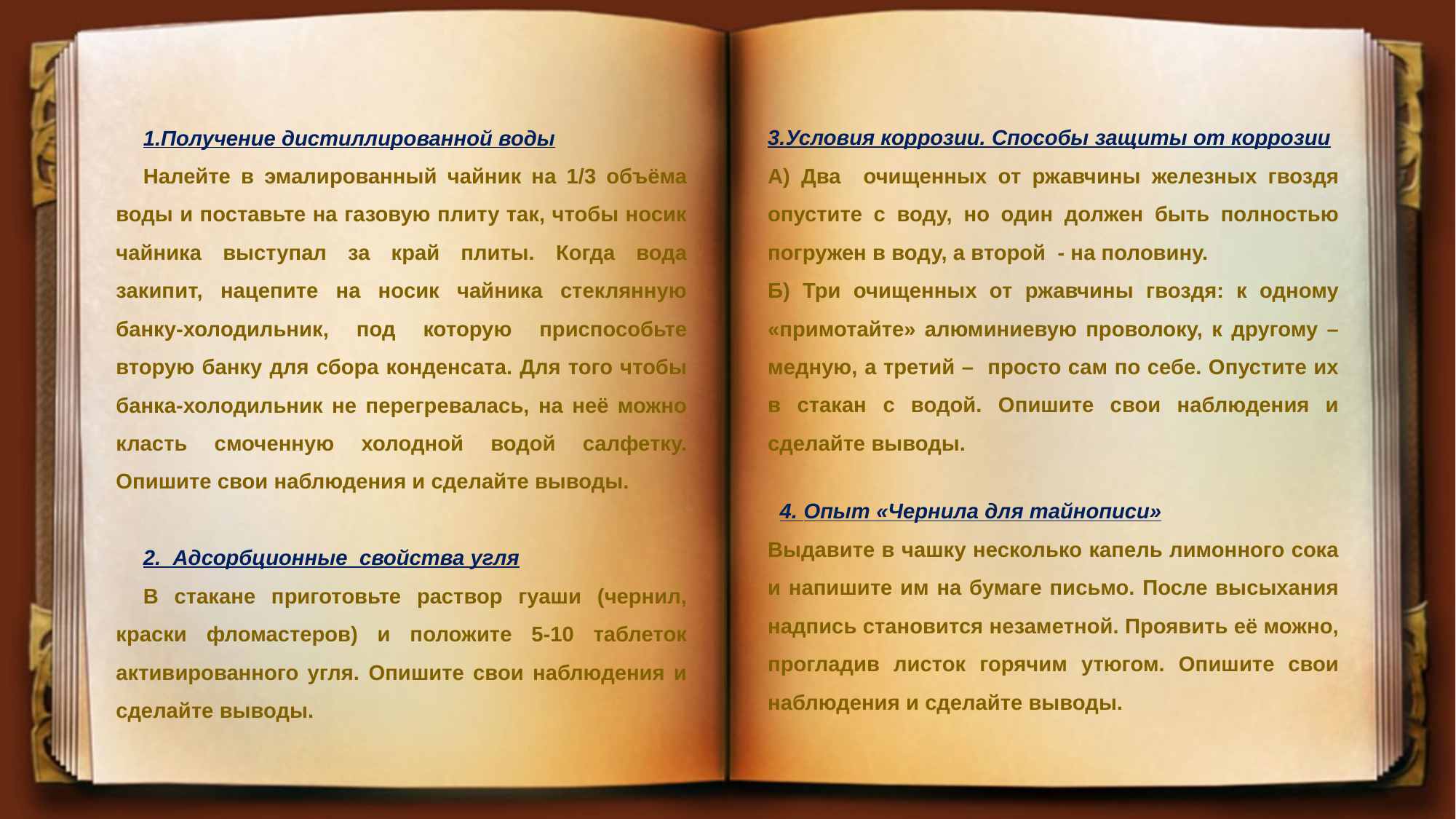

3.Условия коррозии. Способы защиты от коррозии
А) Два  очищенных от ржавчины железных гвоздя опустите с воду, но один должен быть полностью погружен в воду, а второй  - на половину.
Б) Три очищенных от ржавчины гвоздя: к одному «примотайте» алюминиевую проволоку, к другому – медную, а третий –  просто сам по себе. Опустите их в стакан с водой. Опишите свои наблюдения и сделайте выводы.

  4. Опыт «Чернила для тайнописи»
Выдавите в чашку несколько капель лимонного сока и напишите им на бумаге письмо. После высыхания надпись становится незаметной. Проявить её можно, прогладив листок горячим утюгом. Опишите свои наблюдения и сделайте выводы.
1.Получение дистиллированной воды
Налейте в эмалированный чайник на 1/3 объёма воды и поставьте на газовую плиту так, чтобы носик чайника выступал за край плиты. Когда вода закипит, нацепите на носик чайника стеклянную банку-холодильник, под которую приспособьте вторую банку для сбора конденсата. Для того чтобы банка-холодильник не перегревалась, на неё можно класть смоченную холодной водой салфетку. Опишите свои наблюдения и сделайте выводы.

2.  Адсорбционные  свойства угля
В стакане приготовьте раствор гуаши (чернил, краски фломастеров) и положите 5-10 таблеток активированного угля. Опишите свои наблюдения и сделайте выводы.